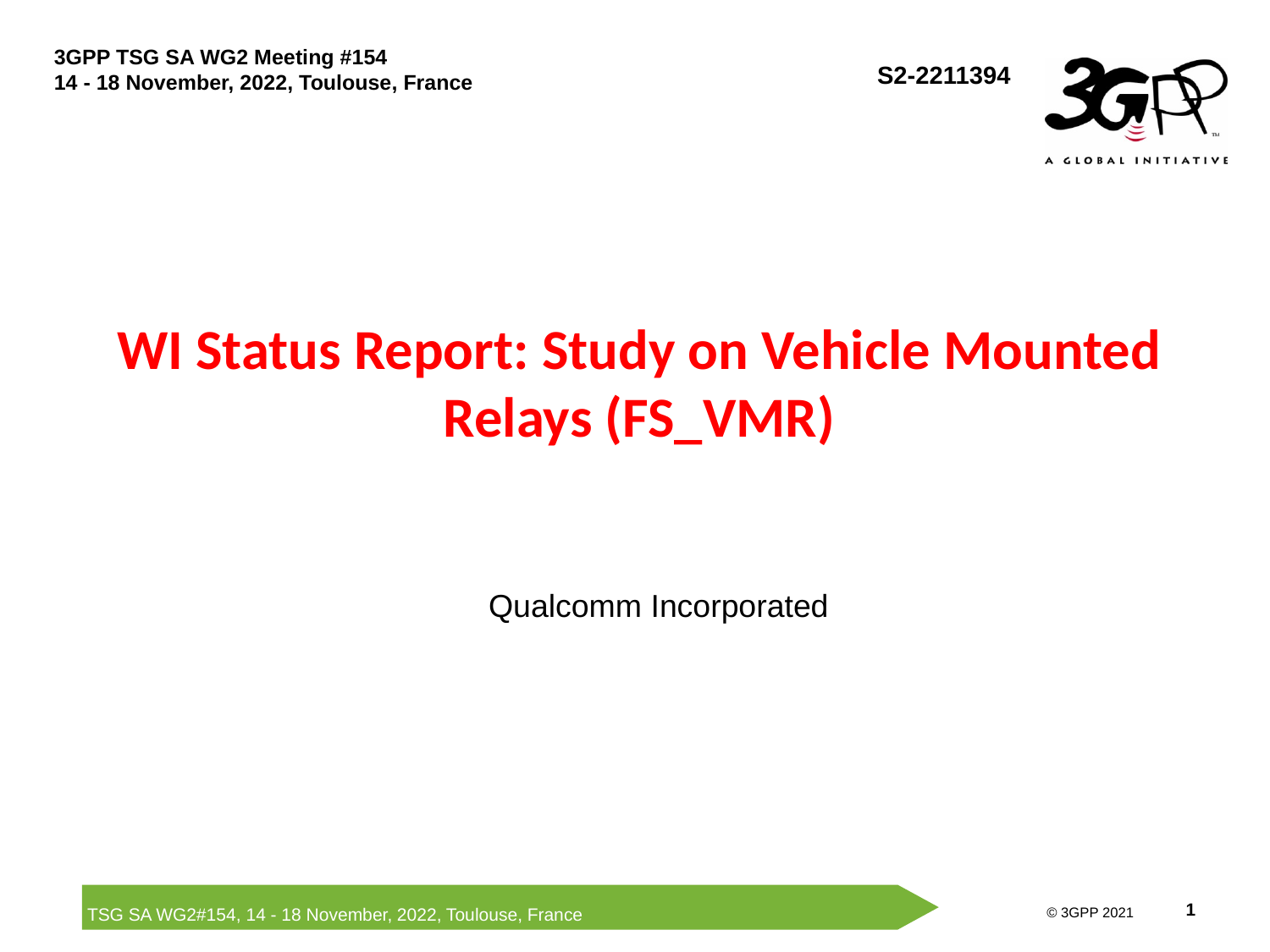

S2-2211394
# WI Status Report: Study on Vehicle Mounted Relays (FS_VMR)
Qualcomm Incorporated